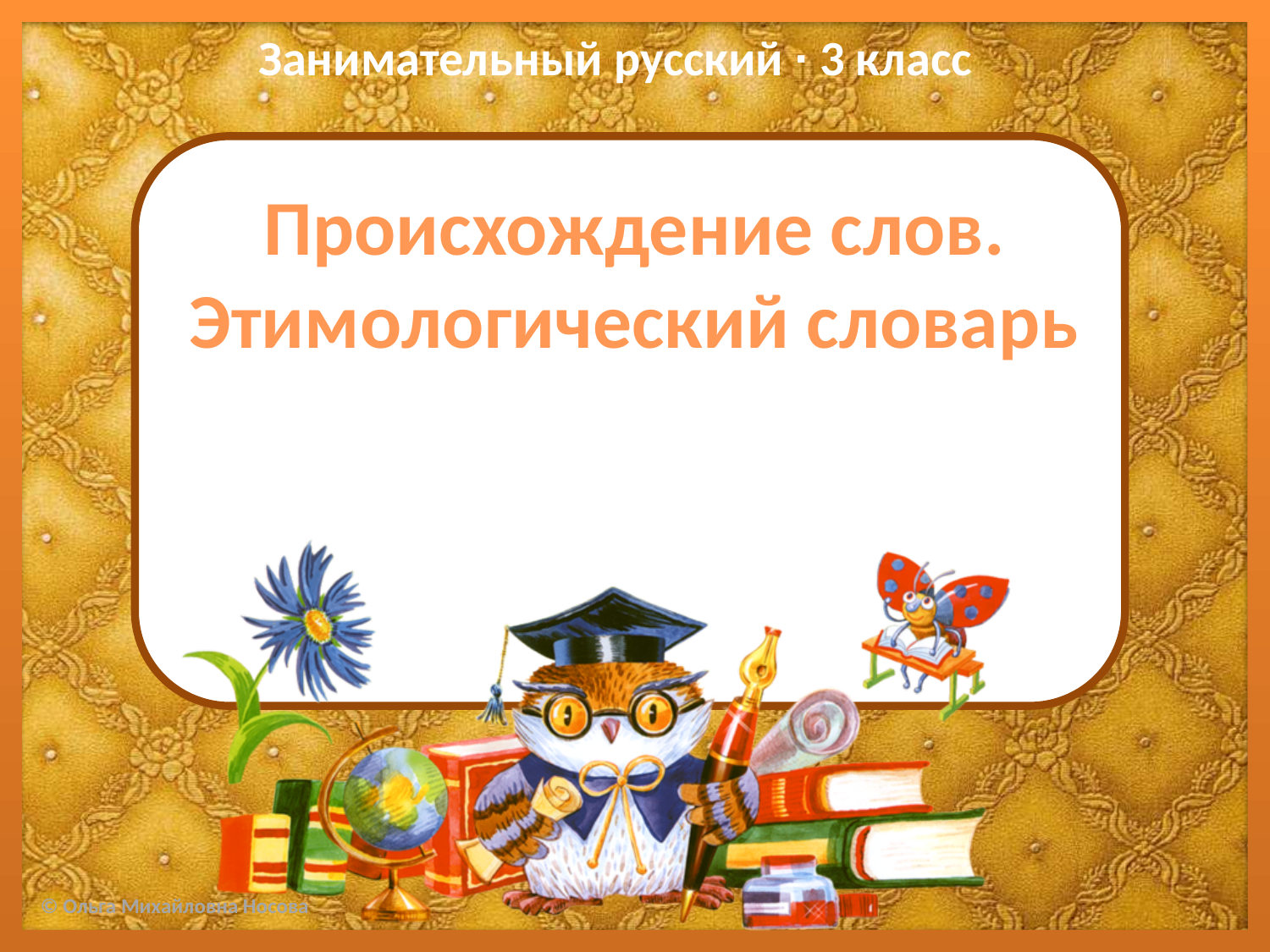

Занимательный русский ∙ 3 класс
# Происхождение слов. Этимологический словарь